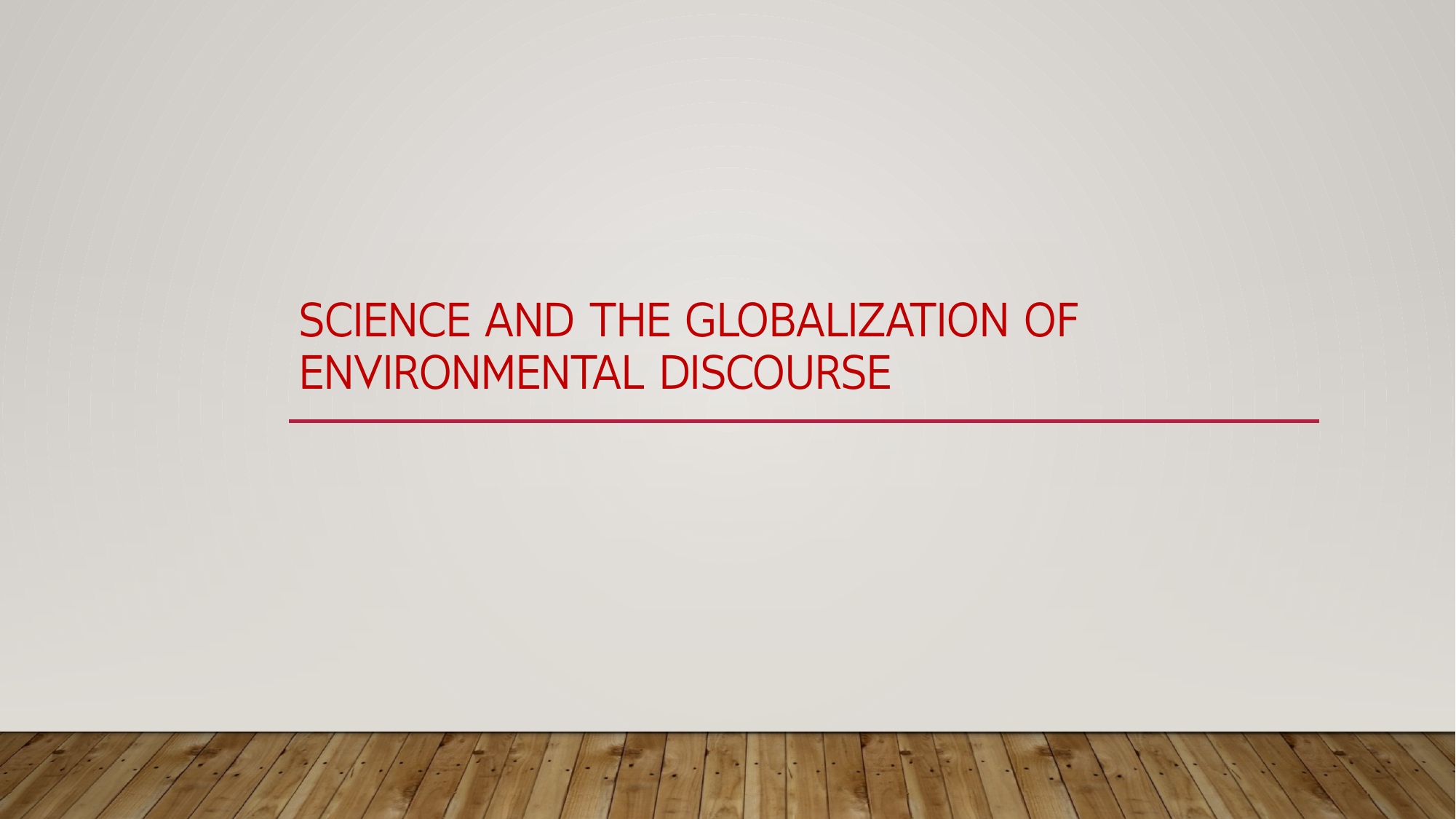

# Science and the Globalization of Environmental Discourse